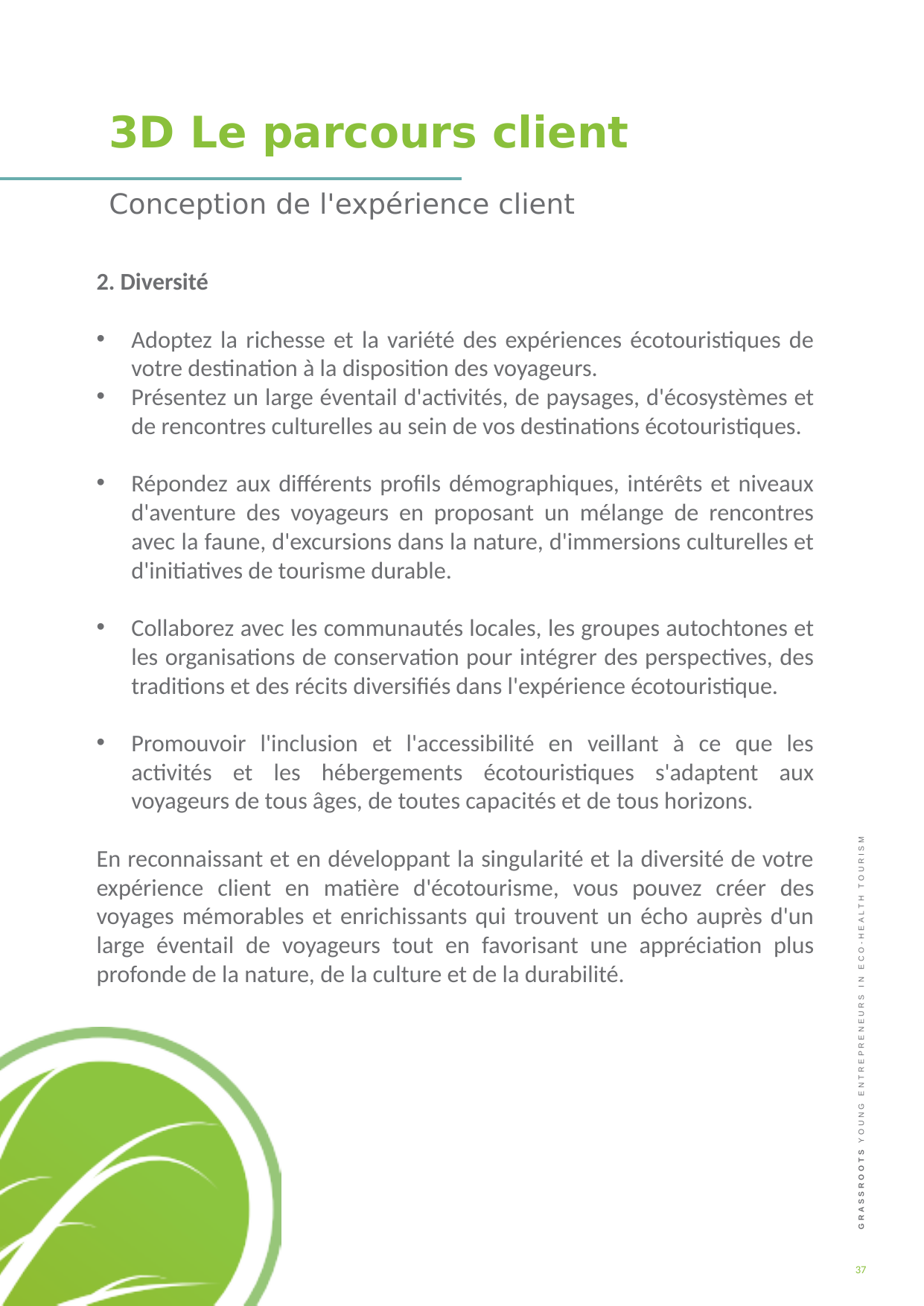

3D Le parcours client
Conception de l'expérience client
2. Diversité

Adoptez la richesse et la variété des expériences écotouristiques de votre destination à la disposition des voyageurs.
Présentez un large éventail d'activités, de paysages, d'écosystèmes et de rencontres culturelles au sein de vos destinations écotouristiques.

Répondez aux différents profils démographiques, intérêts et niveaux d'aventure des voyageurs en proposant un mélange de rencontres avec la faune, d'excursions dans la nature, d'immersions culturelles et d'initiatives de tourisme durable.

Collaborez avec les communautés locales, les groupes autochtones et les organisations de conservation pour intégrer des perspectives, des traditions et des récits diversifiés dans l'expérience écotouristique.

Promouvoir l'inclusion et l'accessibilité en veillant à ce que les activités et les hébergements écotouristiques s'adaptent aux voyageurs de tous âges, de toutes capacités et de tous horizons.

En reconnaissant et en développant la singularité et la diversité de votre expérience client en matière d'écotourisme, vous pouvez créer des voyages mémorables et enrichissants qui trouvent un écho auprès d'un large éventail de voyageurs tout en favorisant une appréciation plus profonde de la nature, de la culture et de la durabilité.

37